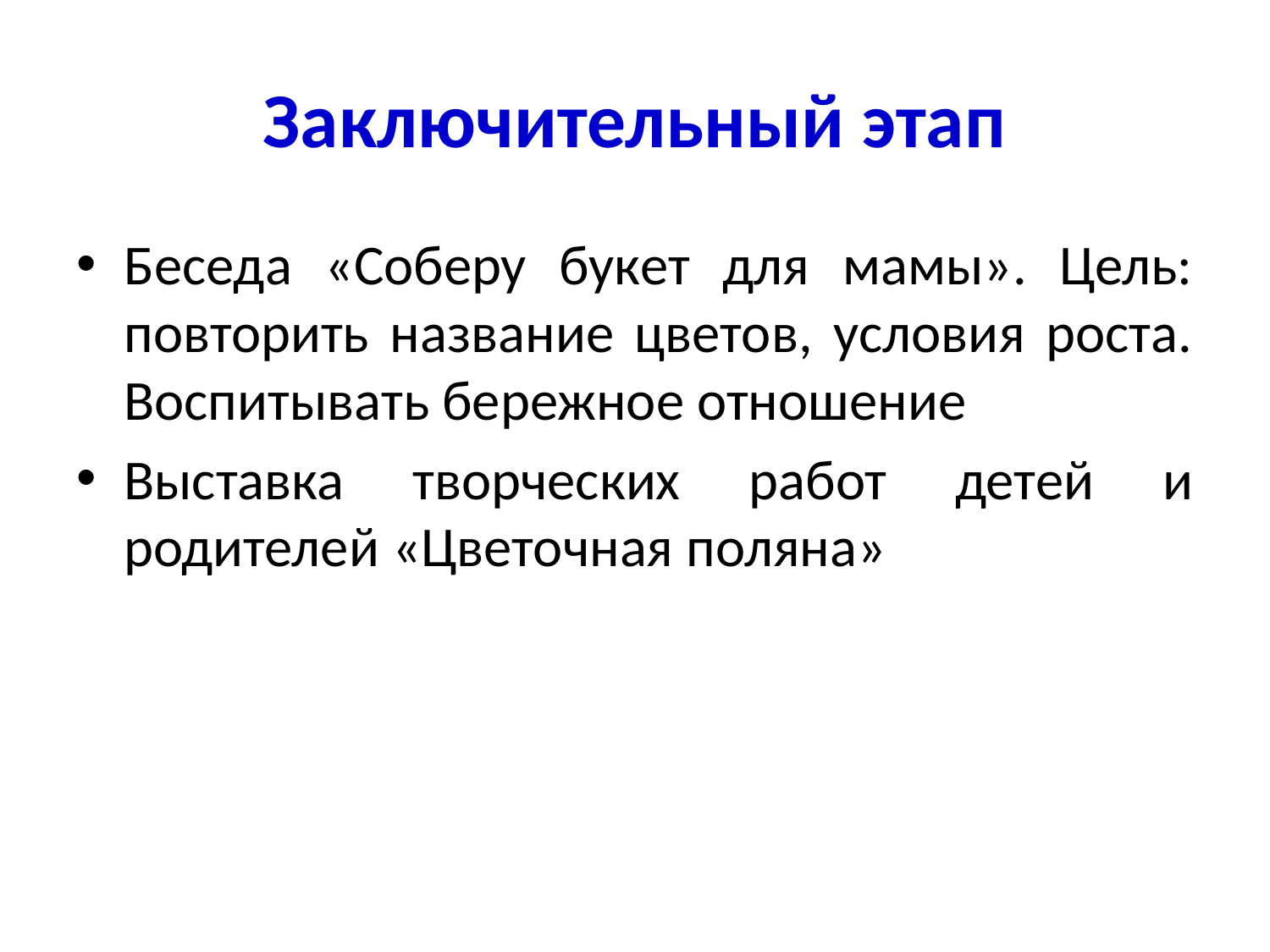

# Заключительный этап
Беседа «Соберу букет для мамы». Цель: повторить название цветов, условия роста. Воспитывать бережное отношение
Выставка творческих работ детей и родителей «Цветочная поляна»